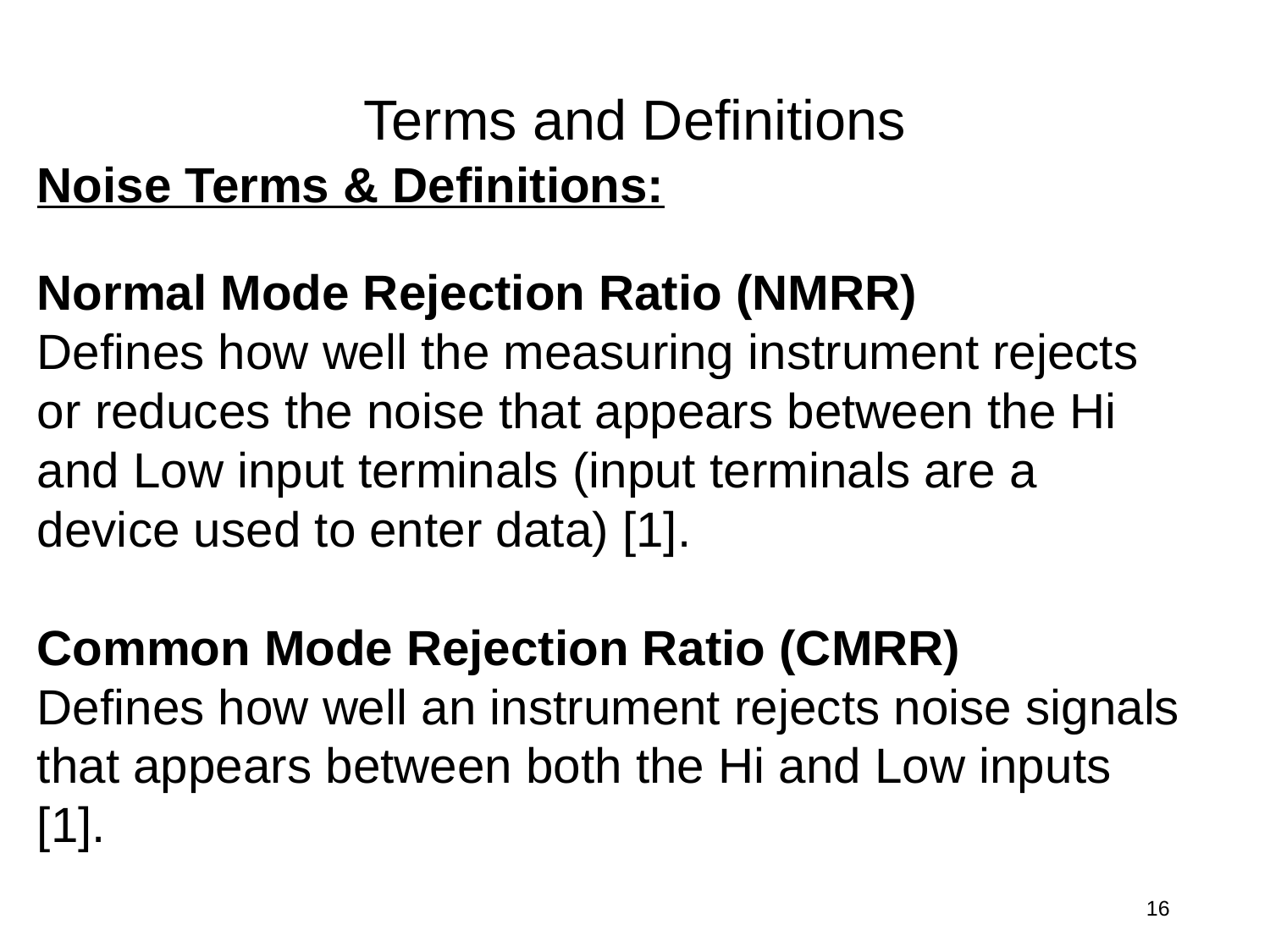

Terms and Definitions
Noise Terms & Definitions:
Normal Mode Rejection Ratio (NMRR)
Defines how well the measuring instrument rejects or reduces the noise that appears between the Hi and Low input terminals (input terminals are a device used to enter data) [1].

Common Mode Rejection Ratio (CMRR)
Defines how well an instrument rejects noise signals that appears between both the Hi and Low inputs [1].

16